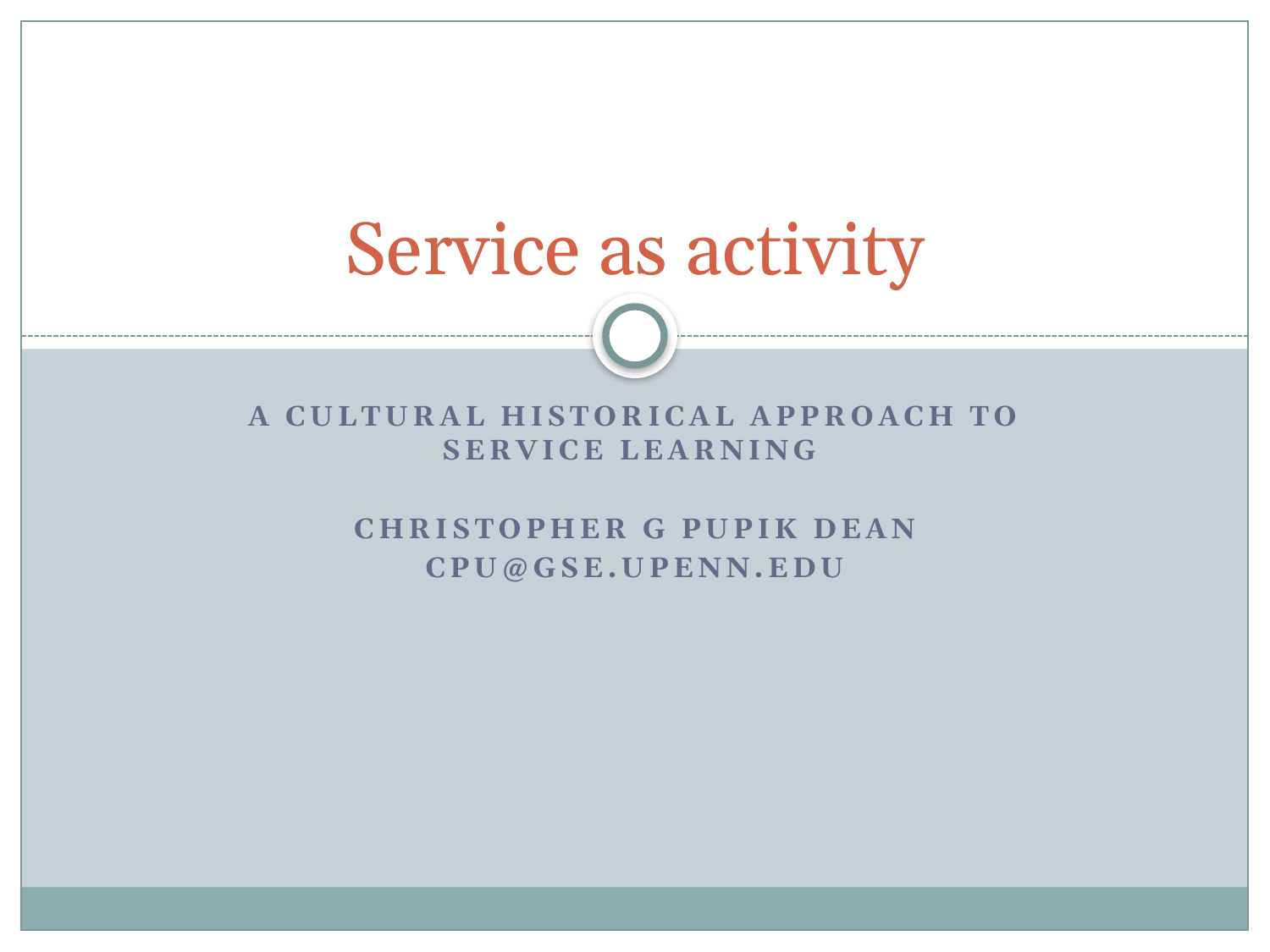

# Service as activity
A cultural historical approach to service learning

Christopher G pupik dean
cpu@gse.upenn.edu